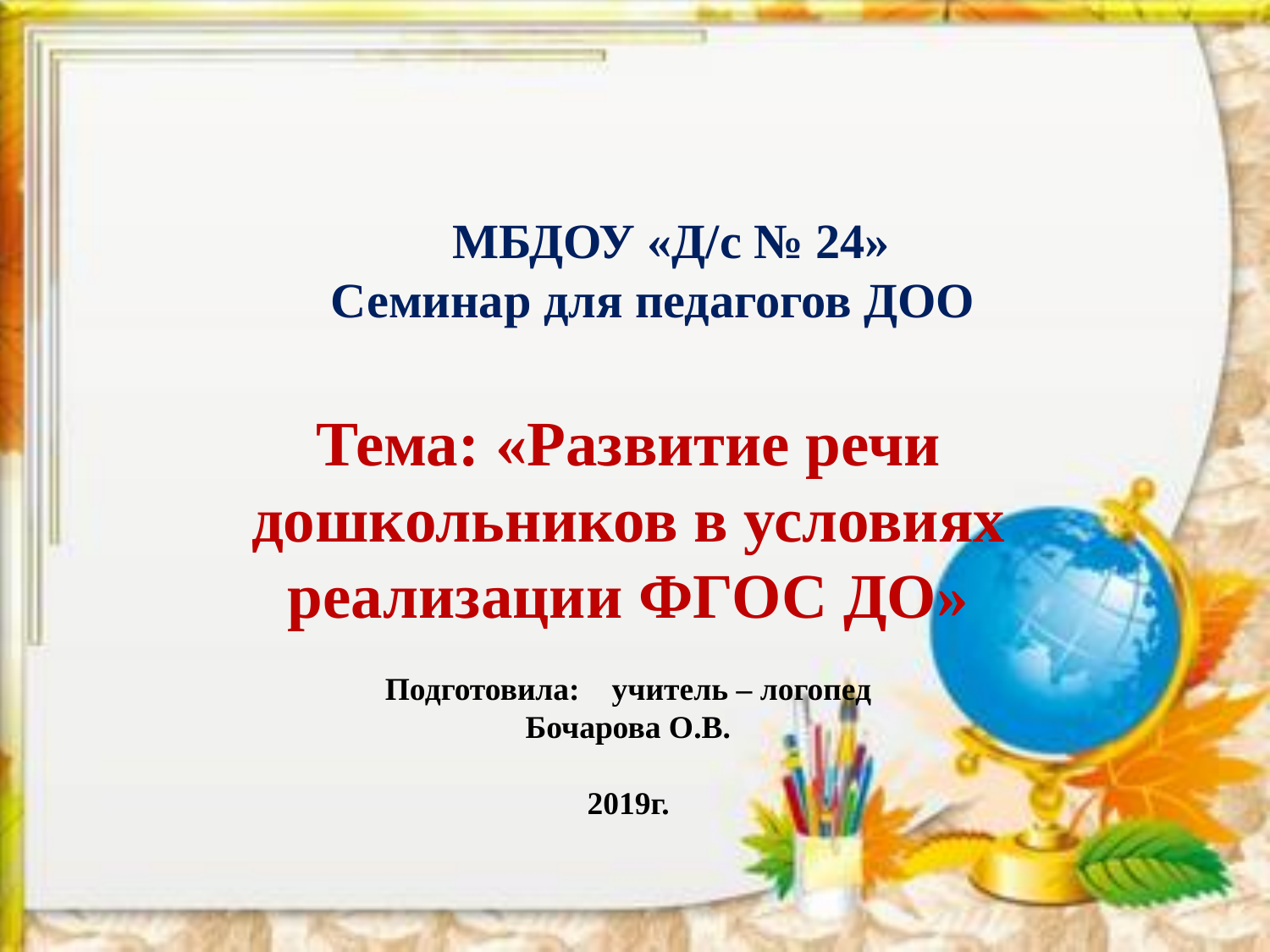

МБДОУ «Д/с № 24»
Семинар для педагогов ДОО
Тема: «Развитие речи дошкольников в условиях реализации ФГОС ДО»
Подготовила:    учитель – логопед
Бочарова О.В.

2019г.